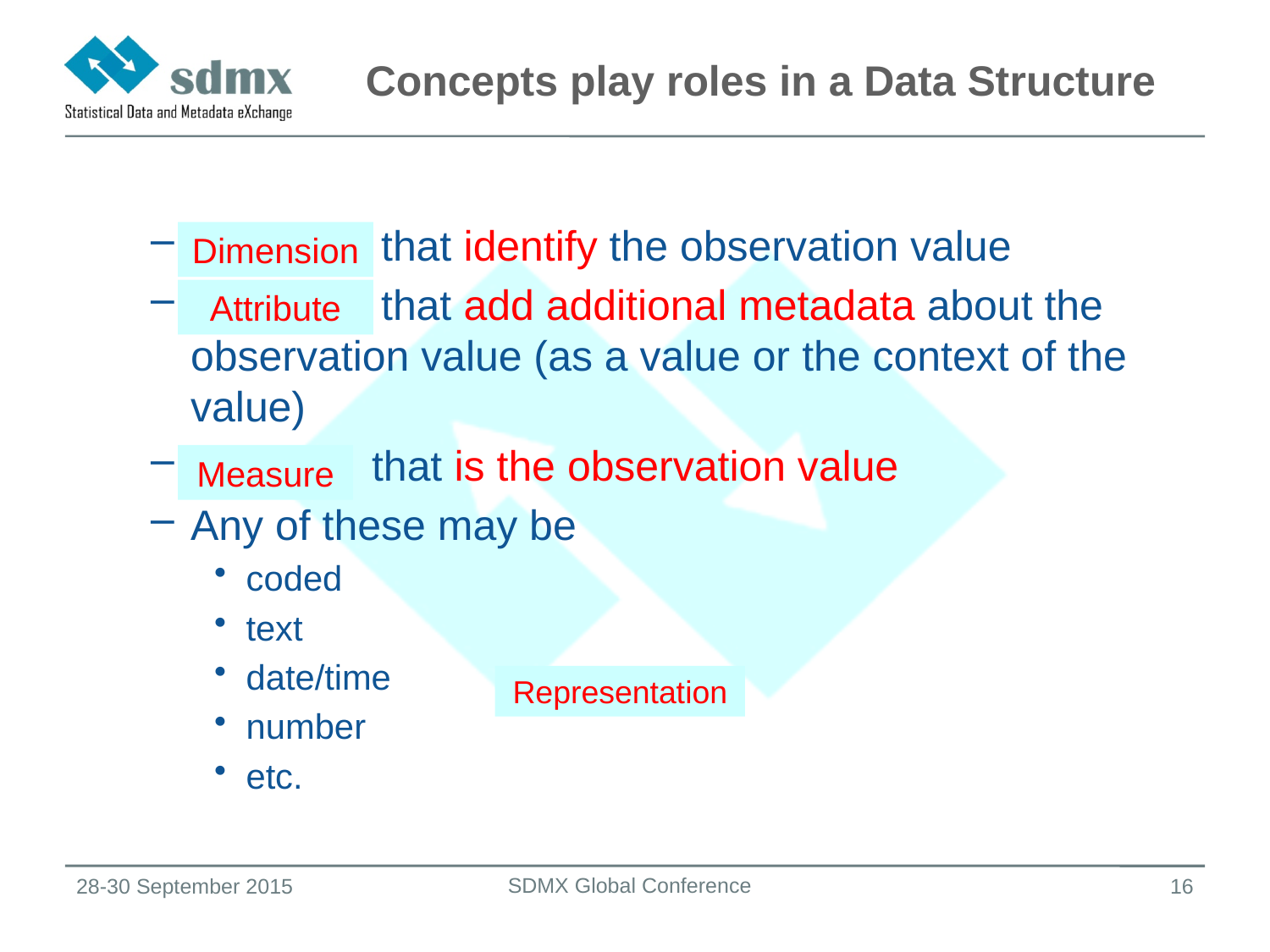

# Concepts play roles in a Data Structure

Concepts that identify the observation value
Concepts that add additional metadata about the observation value (as a value or the context of the value)
Concept  that is the observation value
Any of these may be
coded
text
date/time
number
etc.
Dimension
Attribute
Measure
Representation

SDMX Global Conference
28-30 September 2015
16